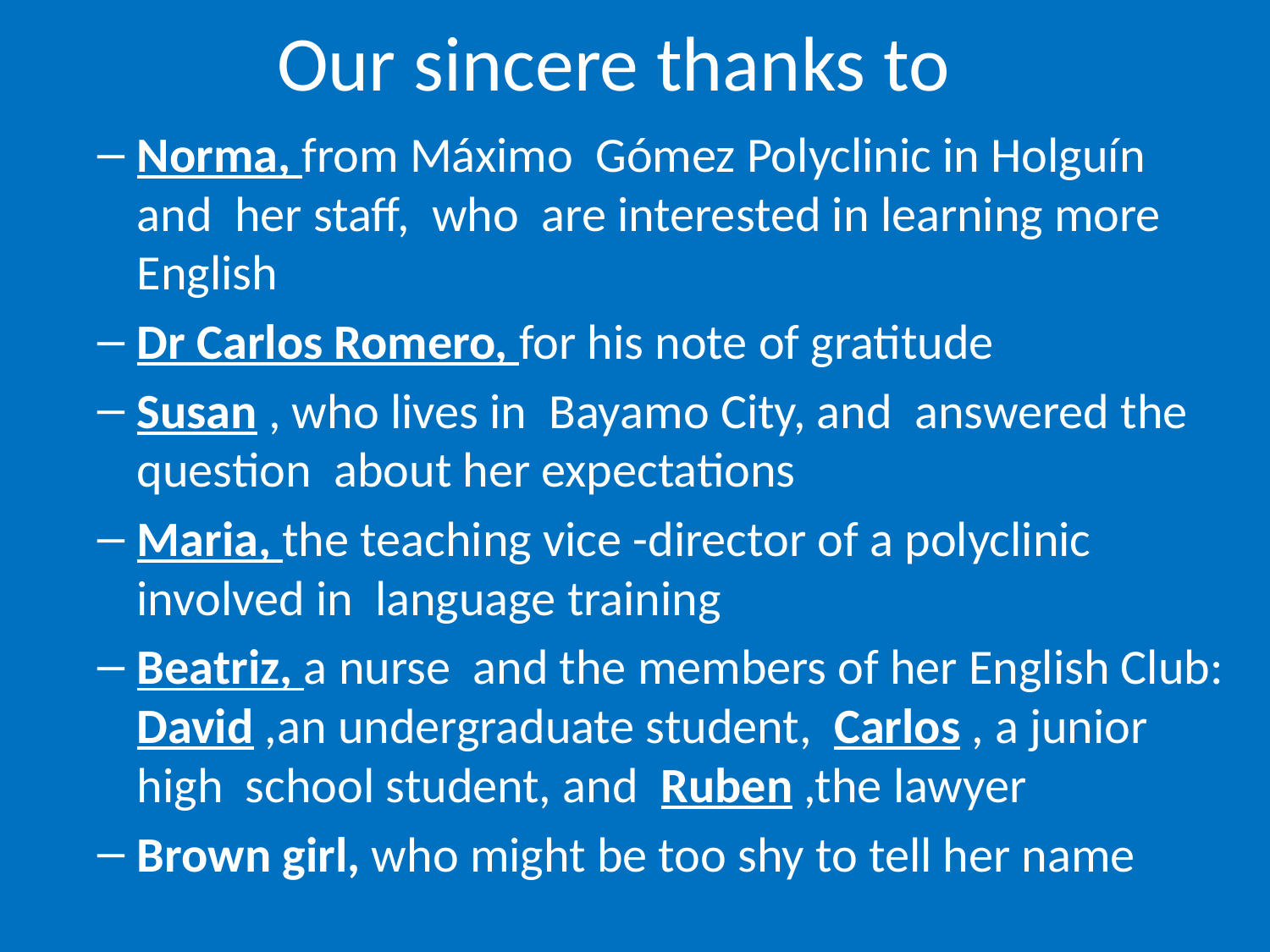

# Our sincere thanks to
Norma, from Máximo  Gómez Polyclinic in Holguín  and  her staff,  who  are interested in learning more English
Dr Carlos Romero, for his note of gratitude
Susan , who lives in  Bayamo City, and  answered the question  about her expectations
Maria, the teaching vice -director of a polyclinic involved in  language training
Beatriz, a nurse  and the members of her English Club: David ,an undergraduate student,  Carlos , a junior high  school student, and  Ruben ,the lawyer
Brown girl, who might be too shy to tell her name